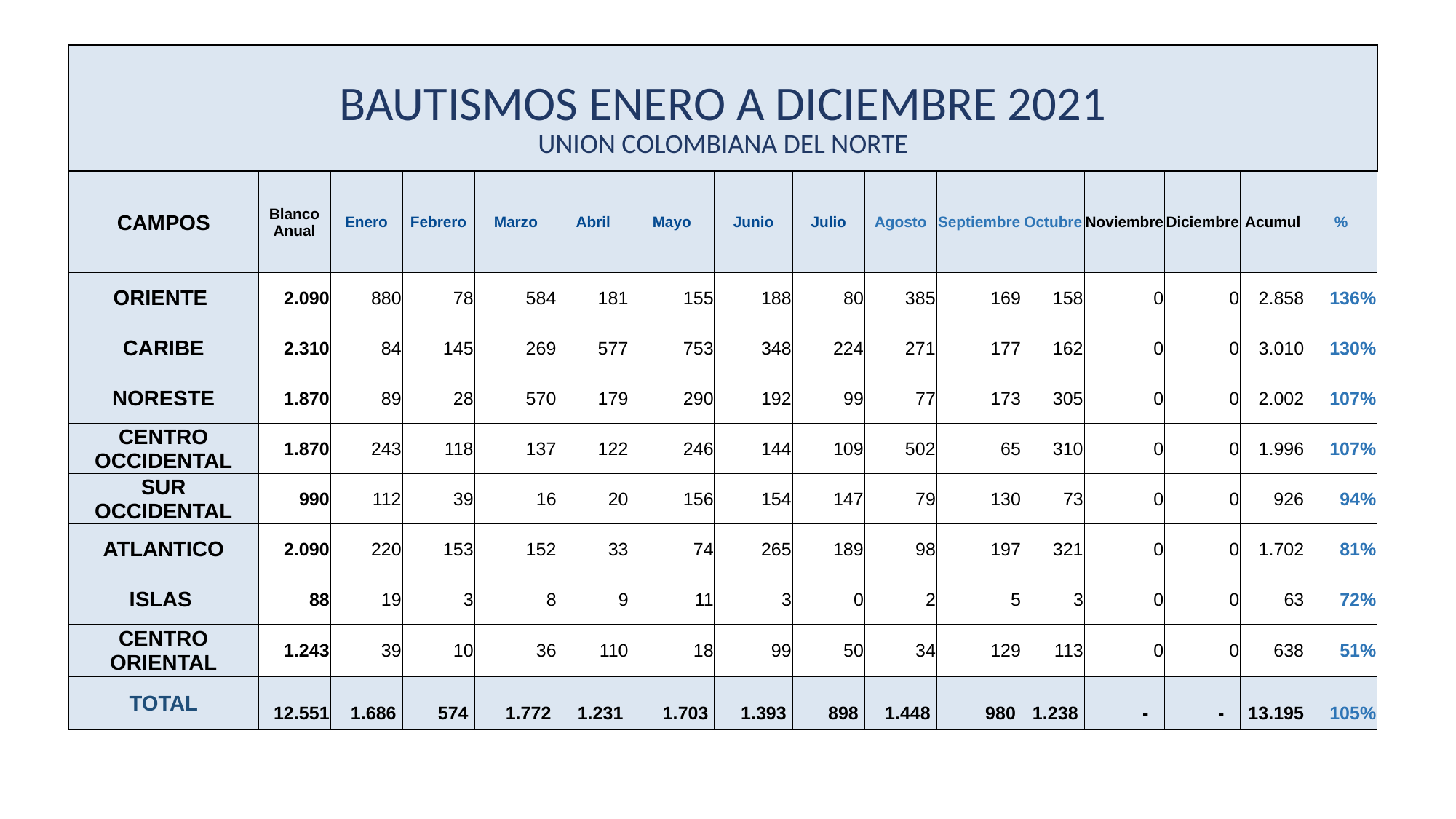

| BAUTISMOS ENERO A DICIEMBRE 2021 UNION COLOMBIANA DEL NORTE |
| --- |
| CAMPOS | Blanco Anual | Enero | Febrero | Marzo | Abril | Mayo | Junio | Julio | Agosto | Septiembre | Octubre | Noviembre | Diciembre | Acumul | % |
| --- | --- | --- | --- | --- | --- | --- | --- | --- | --- | --- | --- | --- | --- | --- | --- |
| ORIENTE | 2.090 | 880 | 78 | 584 | 181 | 155 | 188 | 80 | 385 | 169 | 158 | 0 | 0 | 2.858 | 136% |
| CARIBE | 2.310 | 84 | 145 | 269 | 577 | 753 | 348 | 224 | 271 | 177 | 162 | 0 | 0 | 3.010 | 130% |
| NORESTE | 1.870 | 89 | 28 | 570 | 179 | 290 | 192 | 99 | 77 | 173 | 305 | 0 | 0 | 2.002 | 107% |
| CENTRO OCCIDENTAL | 1.870 | 243 | 118 | 137 | 122 | 246 | 144 | 109 | 502 | 65 | 310 | 0 | 0 | 1.996 | 107% |
| SUR OCCIDENTAL | 990 | 112 | 39 | 16 | 20 | 156 | 154 | 147 | 79 | 130 | 73 | 0 | 0 | 926 | 94% |
| ATLANTICO | 2.090 | 220 | 153 | 152 | 33 | 74 | 265 | 189 | 98 | 197 | 321 | 0 | 0 | 1.702 | 81% |
| ISLAS | 88 | 19 | 3 | 8 | 9 | 11 | 3 | 0 | 2 | 5 | 3 | 0 | 0 | 63 | 72% |
| CENTRO ORIENTAL | 1.243 | 39 | 10 | 36 | 110 | 18 | 99 | 50 | 34 | 129 | 113 | 0 | 0 | 638 | 51% |
| TOTAL | 12.551 | 1.686 | 574 | 1.772 | 1.231 | 1.703 | 1.393 | 898 | 1.448 | 980 | 1.238 | - | - | 13.195 | 105% |